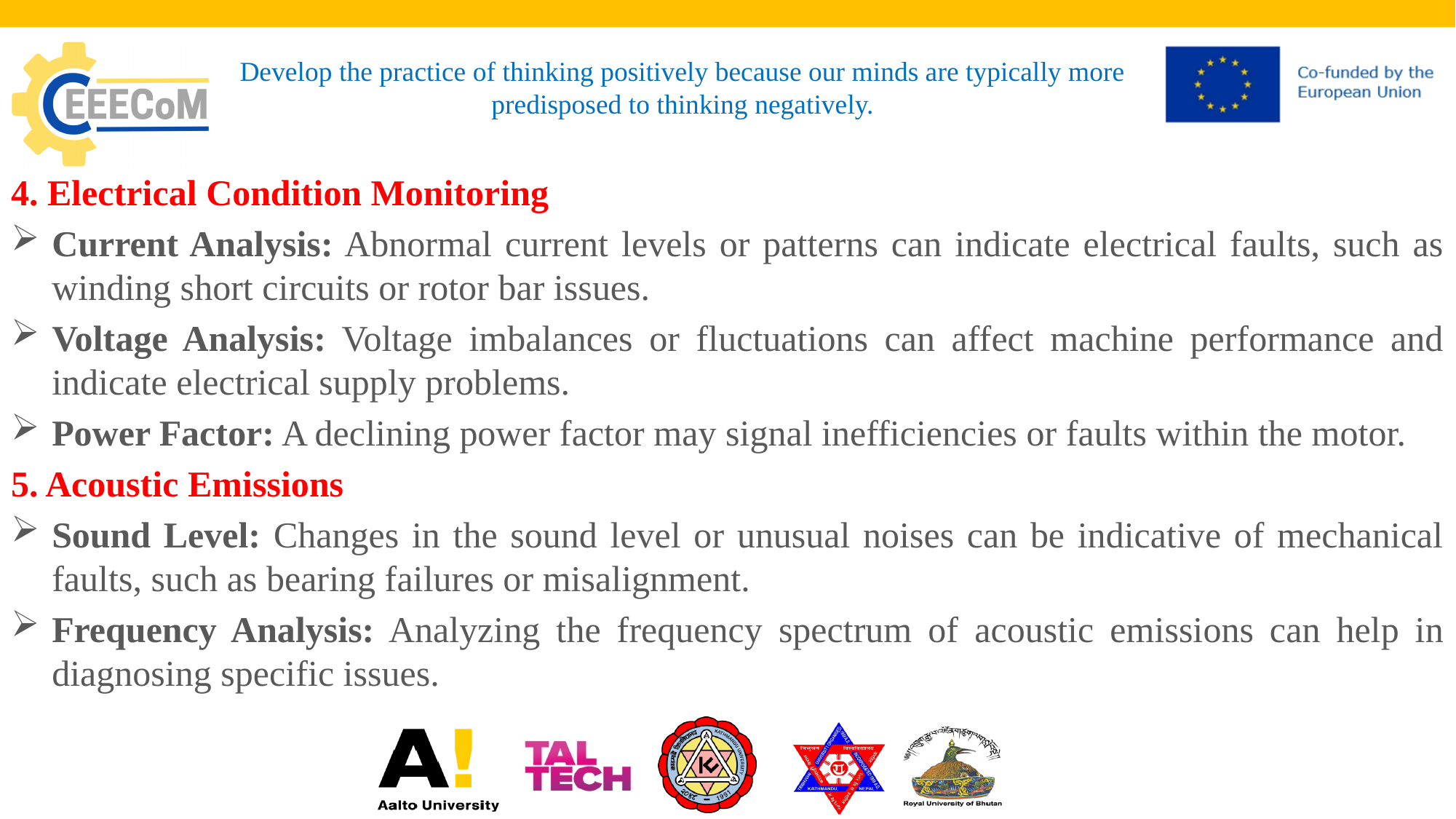

# Develop the practice of thinking positively because our minds are typically more predisposed to thinking negatively.
4. Electrical Condition Monitoring
Current Analysis: Abnormal current levels or patterns can indicate electrical faults, such as winding short circuits or rotor bar issues.
Voltage Analysis: Voltage imbalances or fluctuations can affect machine performance and indicate electrical supply problems.
Power Factor: A declining power factor may signal inefficiencies or faults within the motor.
5. Acoustic Emissions
Sound Level: Changes in the sound level or unusual noises can be indicative of mechanical faults, such as bearing failures or misalignment.
Frequency Analysis: Analyzing the frequency spectrum of acoustic emissions can help in diagnosing specific issues.